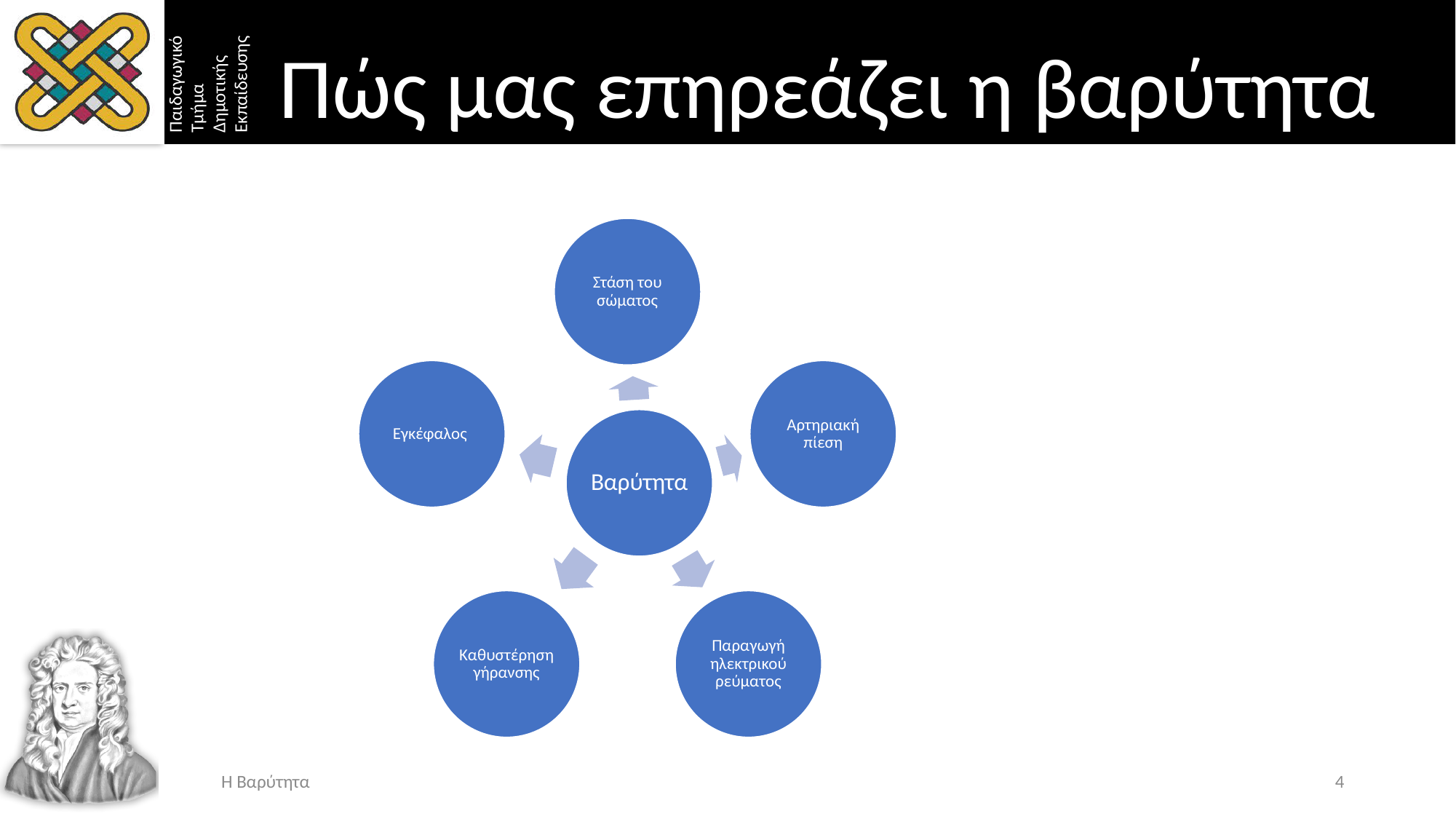

# Πώς μας επηρεάζει η βαρύτητα
Βαρύτητα

Στάση του σώματος

Αρτηριακή πίεση

Παραγωγή ηλεκτρικού ρεύματος

Καθυστέρηση γήρανσης

Εγκέφαλος
Η Βαρύτητα
4